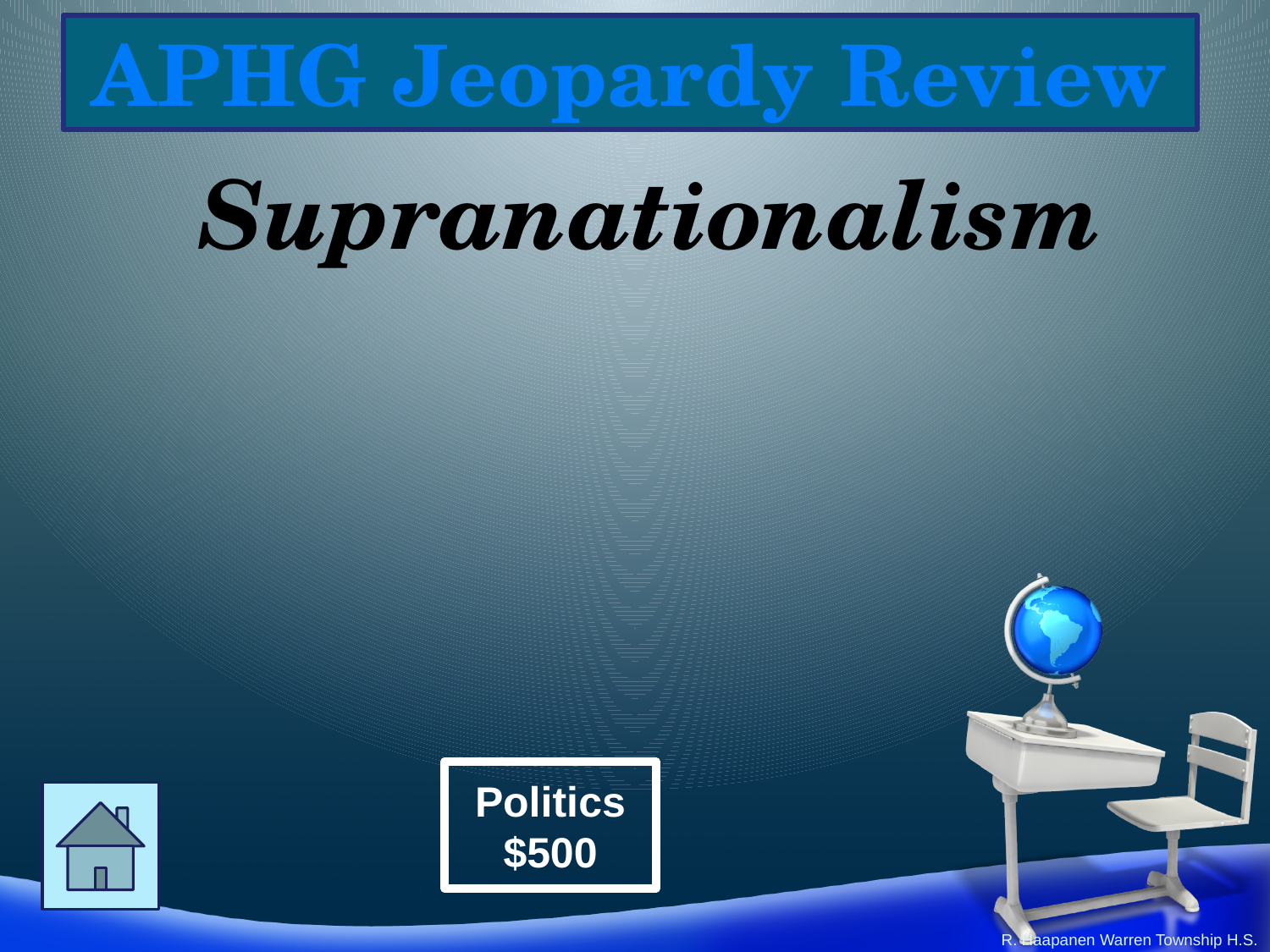

Supranationalism
Politics
$500

R. Haapanen Warren Township H.S.